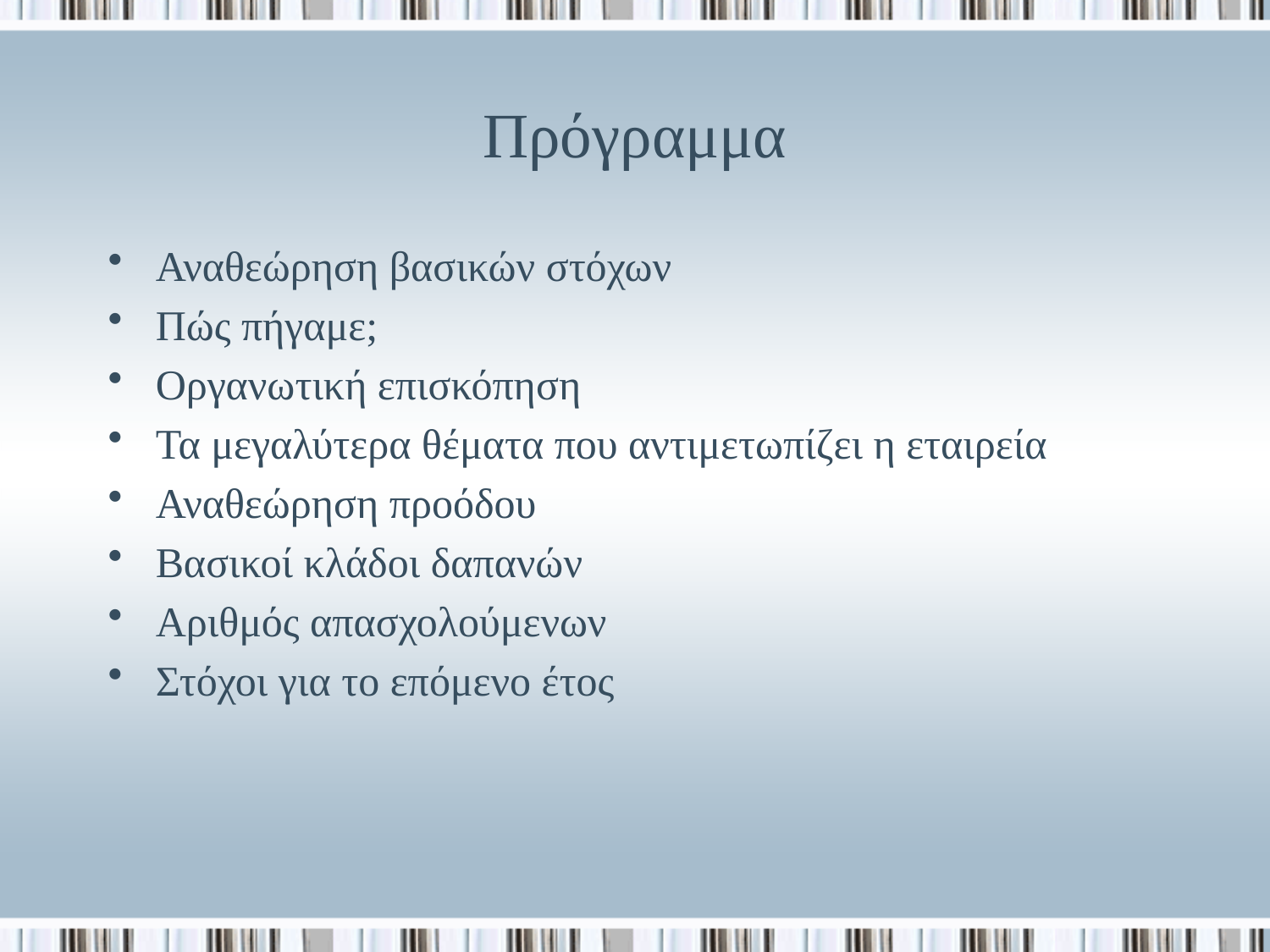

# Πρόγραμμα
Αναθεώρηση βασικών στόχων
Πώς πήγαμε;
Οργανωτική επισκόπηση
Τα μεγαλύτερα θέματα που αντιμετωπίζει η εταιρεία
Αναθεώρηση προόδου
Βασικοί κλάδοι δαπανών
Αριθμός απασχολούμενων
Στόχοι για το επόμενο έτος